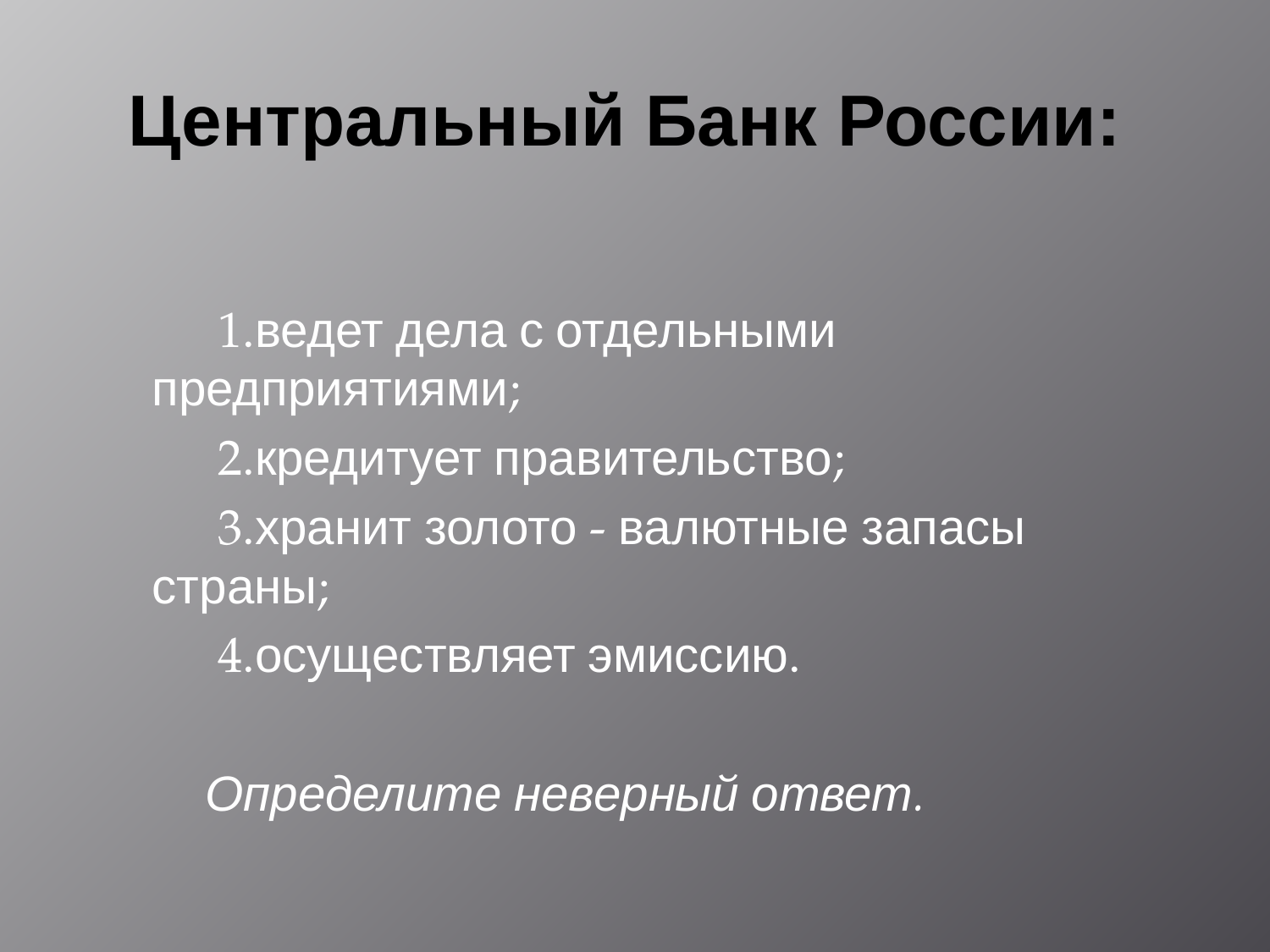

# Центральный Банк России:

          1.ведет дела с отдельными предприятиями;
          2.кредитует правительство;
          3.хранит золото - валютные запасы страны;
          4.осуществляет эмиссию.

         Определите неверный ответ.